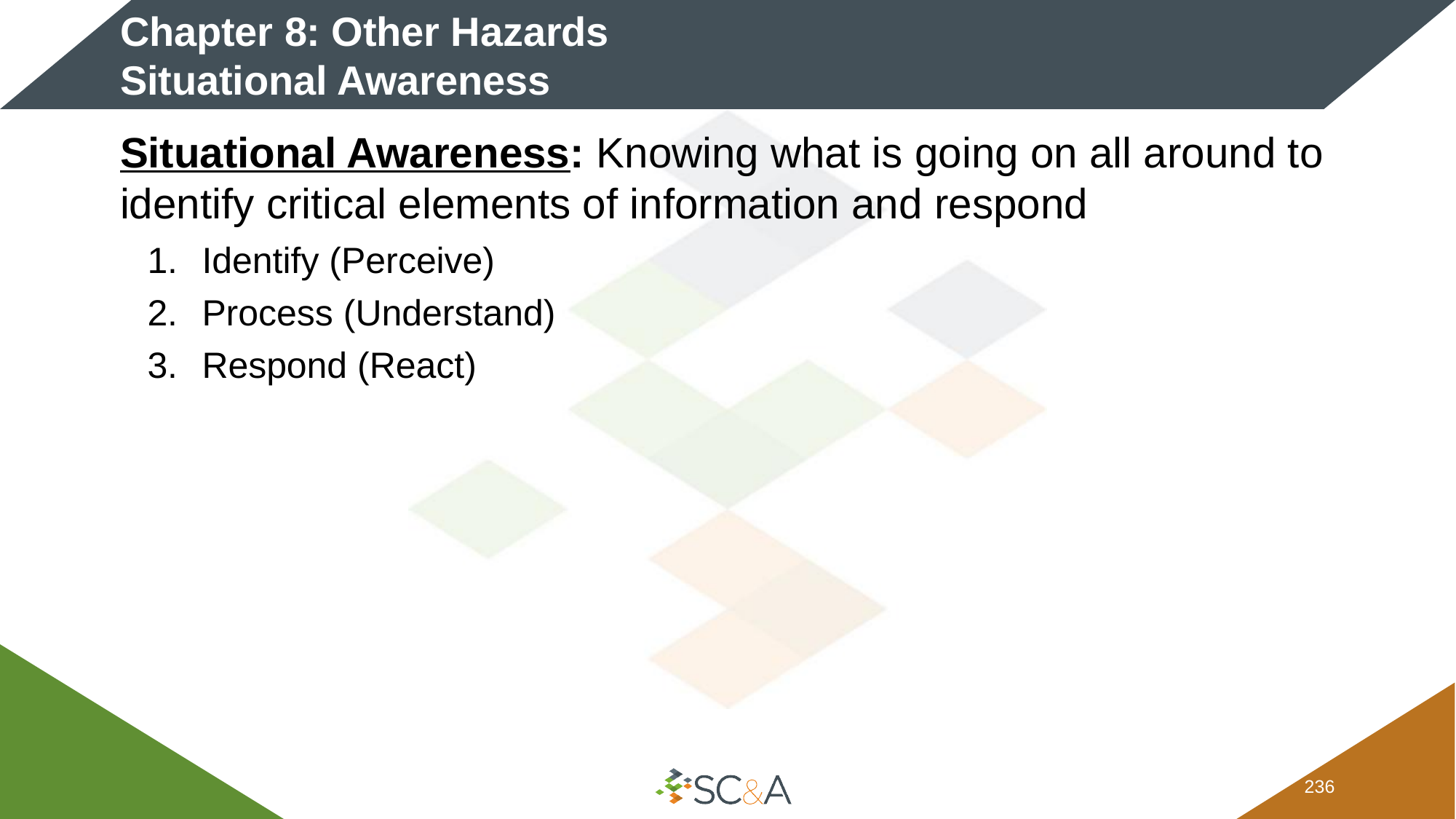

# Chapter 8: Other Hazards Situational Awareness
Situational Awareness: Knowing what is going on all around to identify critical elements of information and respond
Identify (Perceive)
Process (Understand)
Respond (React)
236